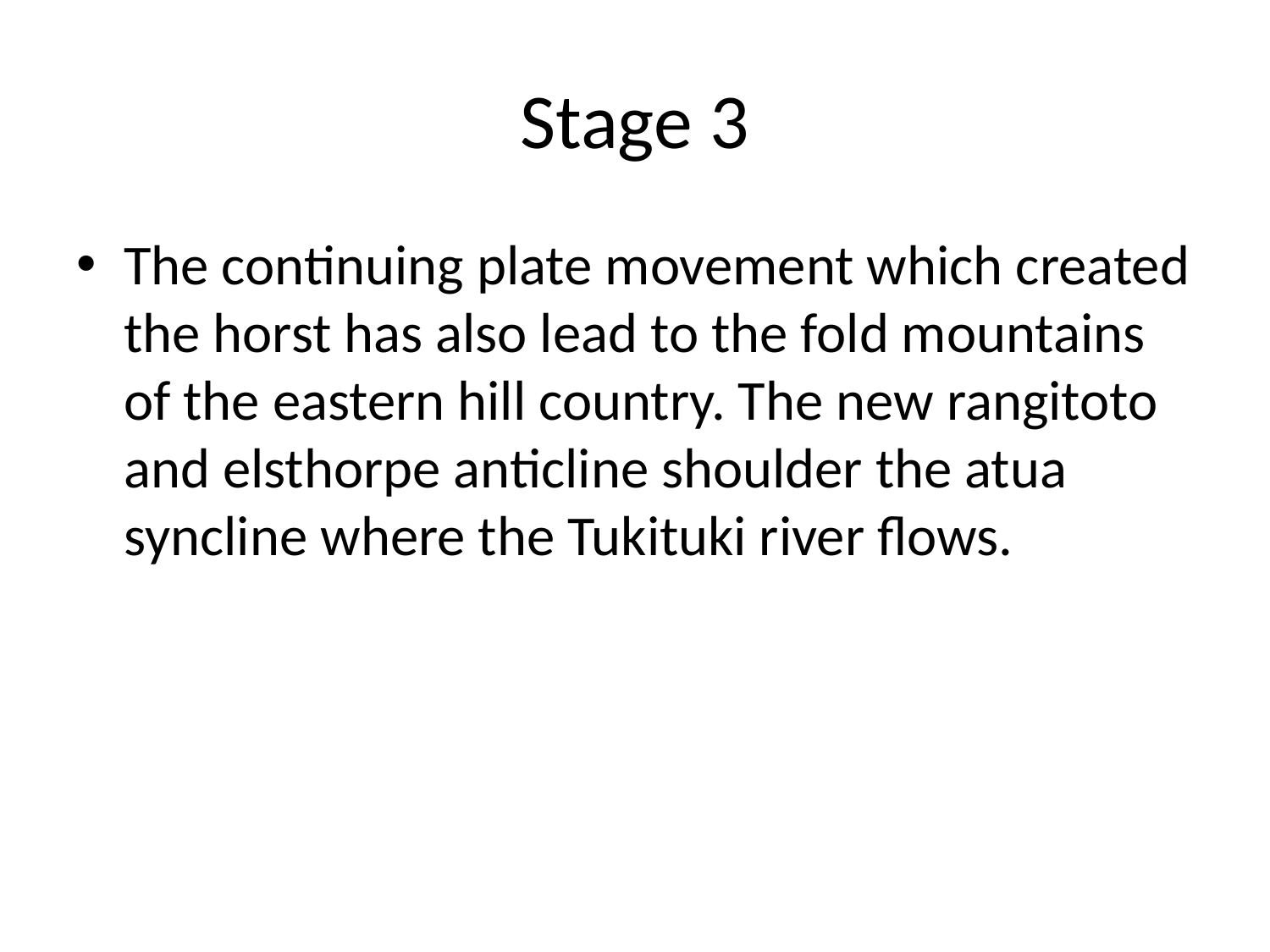

# Stage 3
The continuing plate movement which created the horst has also lead to the fold mountains of the eastern hill country. The new rangitoto and elsthorpe anticline shoulder the atua syncline where the Tukituki river flows.